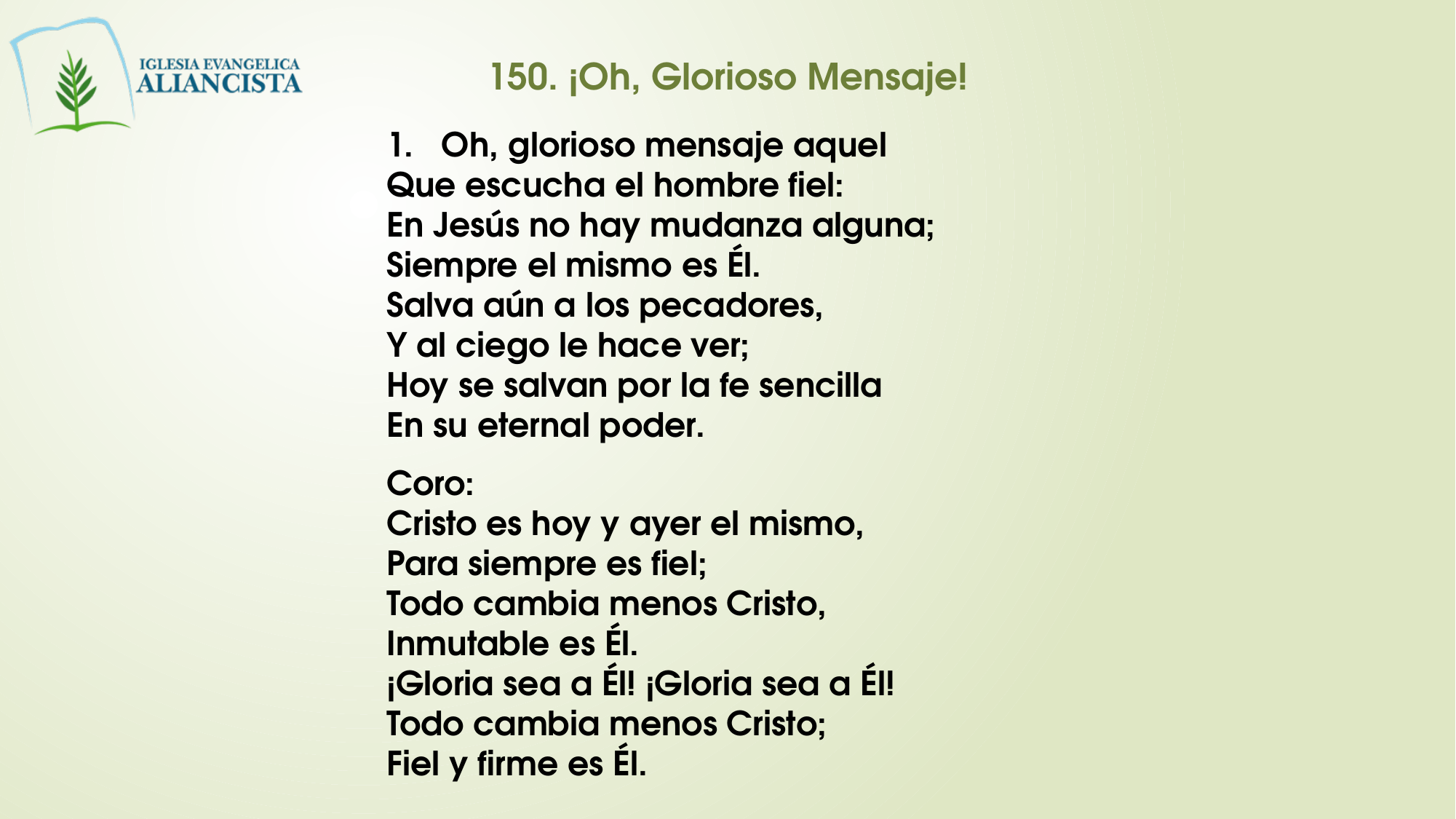

150. ¡Oh, Glorioso Mensaje!
Oh, glorioso mensaje aquel
Que escucha el hombre fiel:
En Jesús no hay mudanza alguna;
Siempre el mismo es Él.
Salva aún a los pecadores,
Y al ciego le hace ver;
Hoy se salvan por la fe sencilla
En su eternal poder.

Coro:
Cristo es hoy y ayer el mismo,
Para siempre es fiel;
Todo cambia menos Cristo,
Inmutable es Él.
¡Gloria sea a Él! ¡Gloria sea a Él!
Todo cambia menos Cristo;
Fiel y firme es Él.